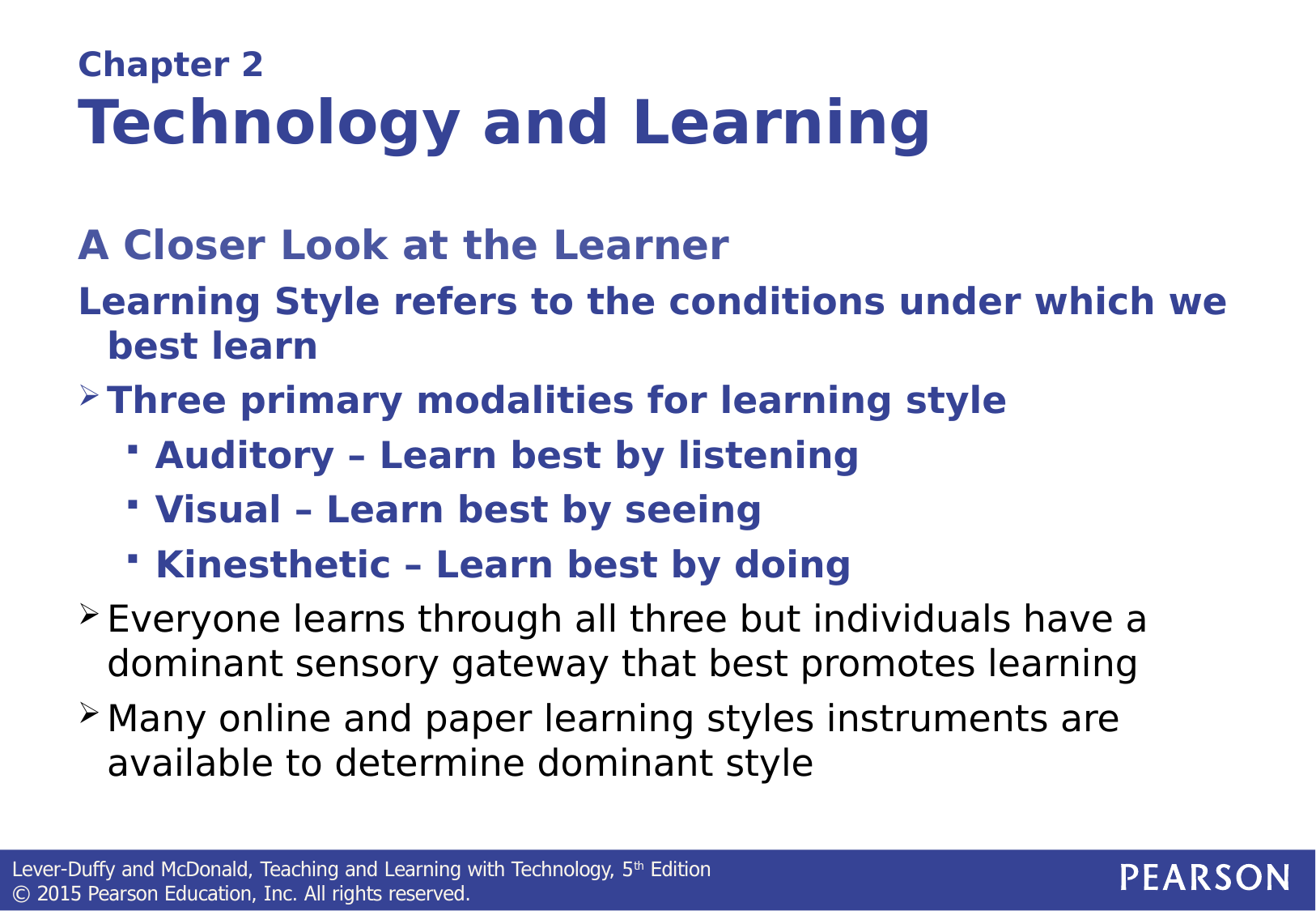

# Chapter 2 Technology and Learning
A Closer Look at the Learner
Learning Style refers to the conditions under which we best learn
Three primary modalities for learning style
Auditory – Learn best by listening
Visual – Learn best by seeing
Kinesthetic – Learn best by doing
Everyone learns through all three but individuals have a dominant sensory gateway that best promotes learning
Many online and paper learning styles instruments are available to determine dominant style